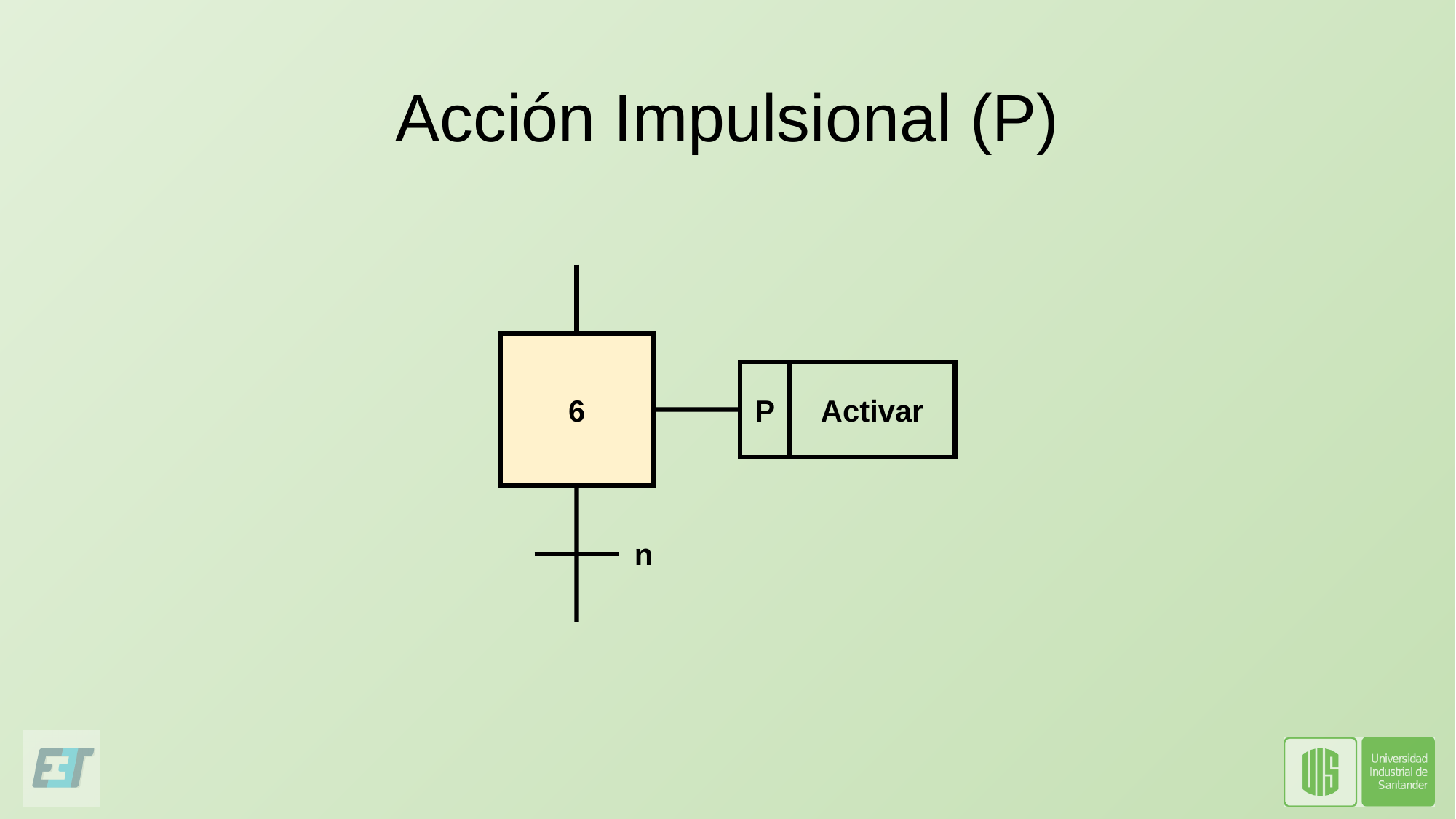

# Acción Impulsional (P)
6
Activar
P
n